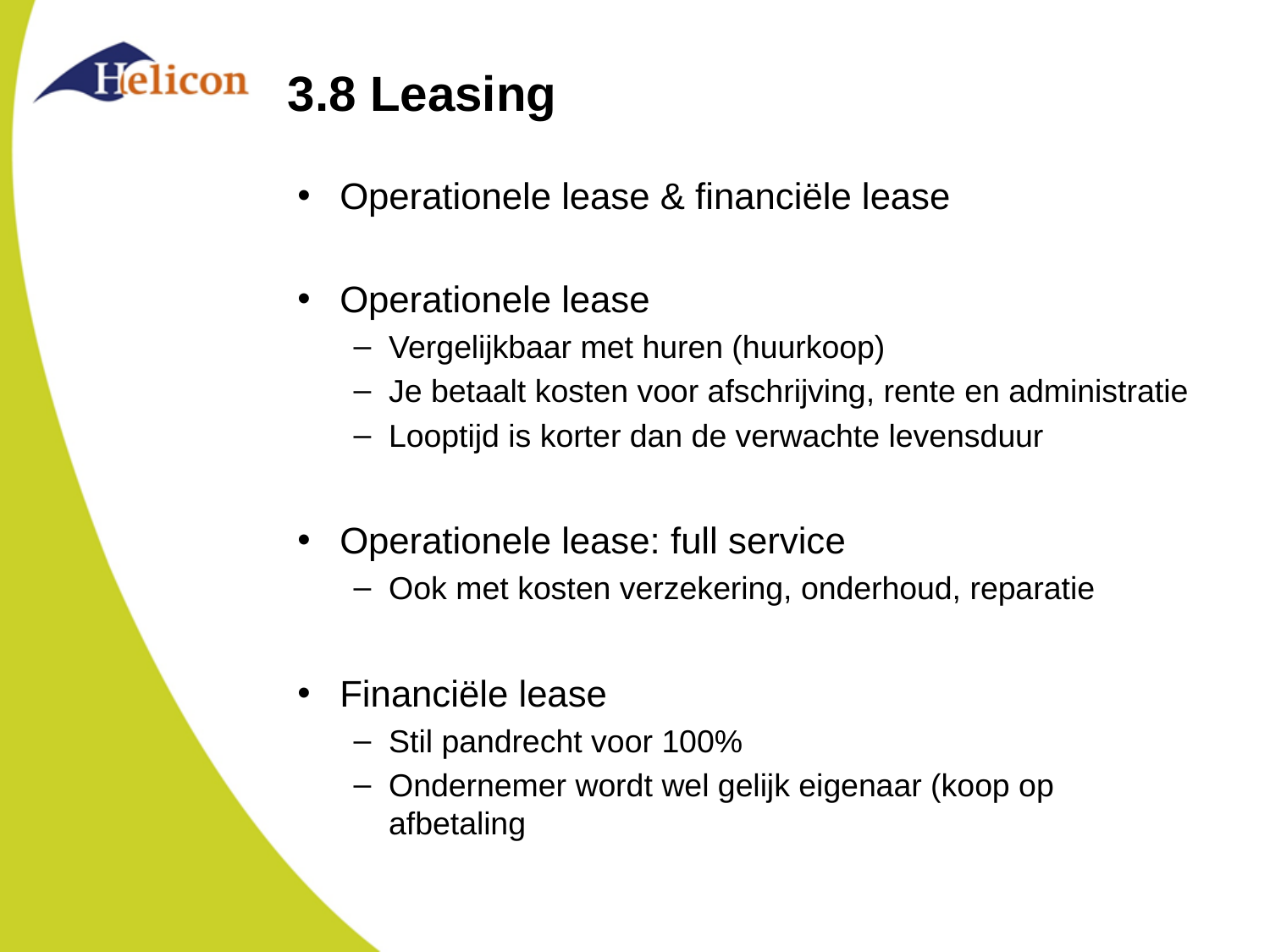

# 3.8 Leasing
Operationele lease & financiële lease

Operationele lease
Vergelijkbaar met huren (huurkoop)
Je betaalt kosten voor afschrijving, rente en administratie
Looptijd is korter dan de verwachte levensduur

Operationele lease: full service
Ook met kosten verzekering, onderhoud, reparatie

Financiële lease
Stil pandrecht voor 100%
Ondernemer wordt wel gelijk eigenaar (koop op afbetaling